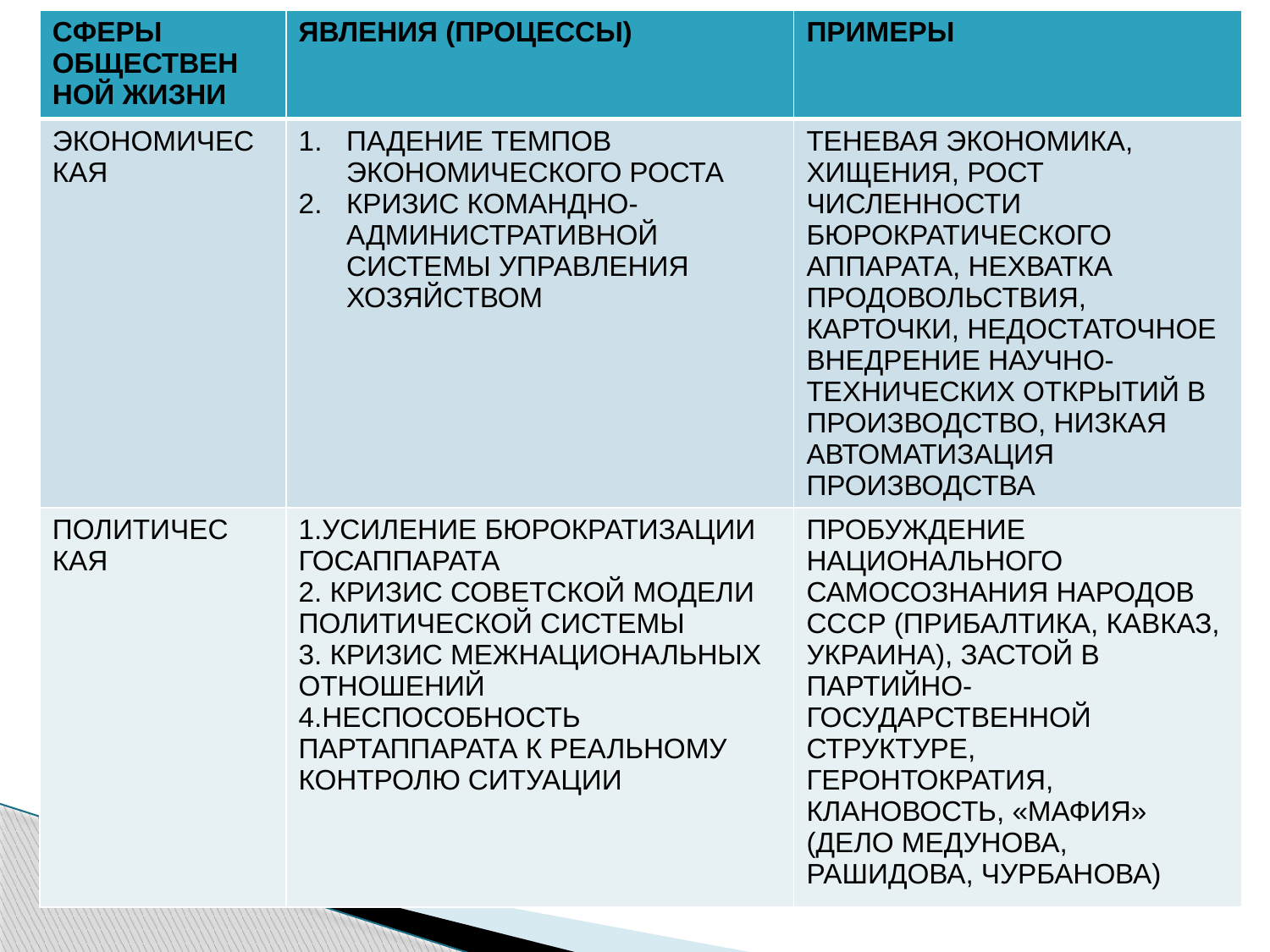

| СФЕРЫ ОБЩЕСТВЕН НОЙ ЖИЗНИ | ЯВЛЕНИЯ (ПРОЦЕССЫ) | ПРИМЕРЫ |
| --- | --- | --- |
| ЭКОНОМИЧЕС КАЯ | ПАДЕНИЕ ТЕМПОВ ЭКОНОМИЧЕСКОГО РОСТА КРИЗИС КОМАНДНО-АДМИНИСТРАТИВНОЙ СИСТЕМЫ УПРАВЛЕНИЯ ХОЗЯЙСТВОМ | ТЕНЕВАЯ ЭКОНОМИКА, ХИЩЕНИЯ, РОСТ ЧИСЛЕННОСТИ БЮРОКРАТИЧЕСКОГО АППАРАТА, НЕХВАТКА ПРОДОВОЛЬСТВИЯ, КАРТОЧКИ, НЕДОСТАТОЧНОЕ ВНЕДРЕНИЕ НАУЧНО-ТЕХНИЧЕСКИХ ОТКРЫТИЙ В ПРОИЗВОДСТВО, НИЗКАЯ АВТОМАТИЗАЦИЯ ПРОИЗВОДСТВА |
| ПОЛИТИЧЕС КАЯ | 1.УСИЛЕНИЕ БЮРОКРАТИЗАЦИИ ГОСАППАРАТА 2. КРИЗИС СОВЕТСКОЙ МОДЕЛИ ПОЛИТИЧЕСКОЙ СИСТЕМЫ 3. КРИЗИС МЕЖНАЦИОНАЛЬНЫХ ОТНОШЕНИЙ 4.НЕСПОСОБНОСТЬ ПАРТАППАРАТА К РЕАЛЬНОМУ КОНТРОЛЮ СИТУАЦИИ | ПРОБУЖДЕНИЕ НАЦИОНАЛЬНОГО САМОСОЗНАНИЯ НАРОДОВ СССР (ПРИБАЛТИКА, КАВКАЗ, УКРАИНА), ЗАСТОЙ В ПАРТИЙНО- ГОСУДАРСТВЕННОЙ СТРУКТУРЕ, ГЕРОНТОКРАТИЯ, КЛАНОВОСТЬ, «МАФИЯ» (ДЕЛО МЕДУНОВА, РАШИДОВА, ЧУРБАНОВА) |